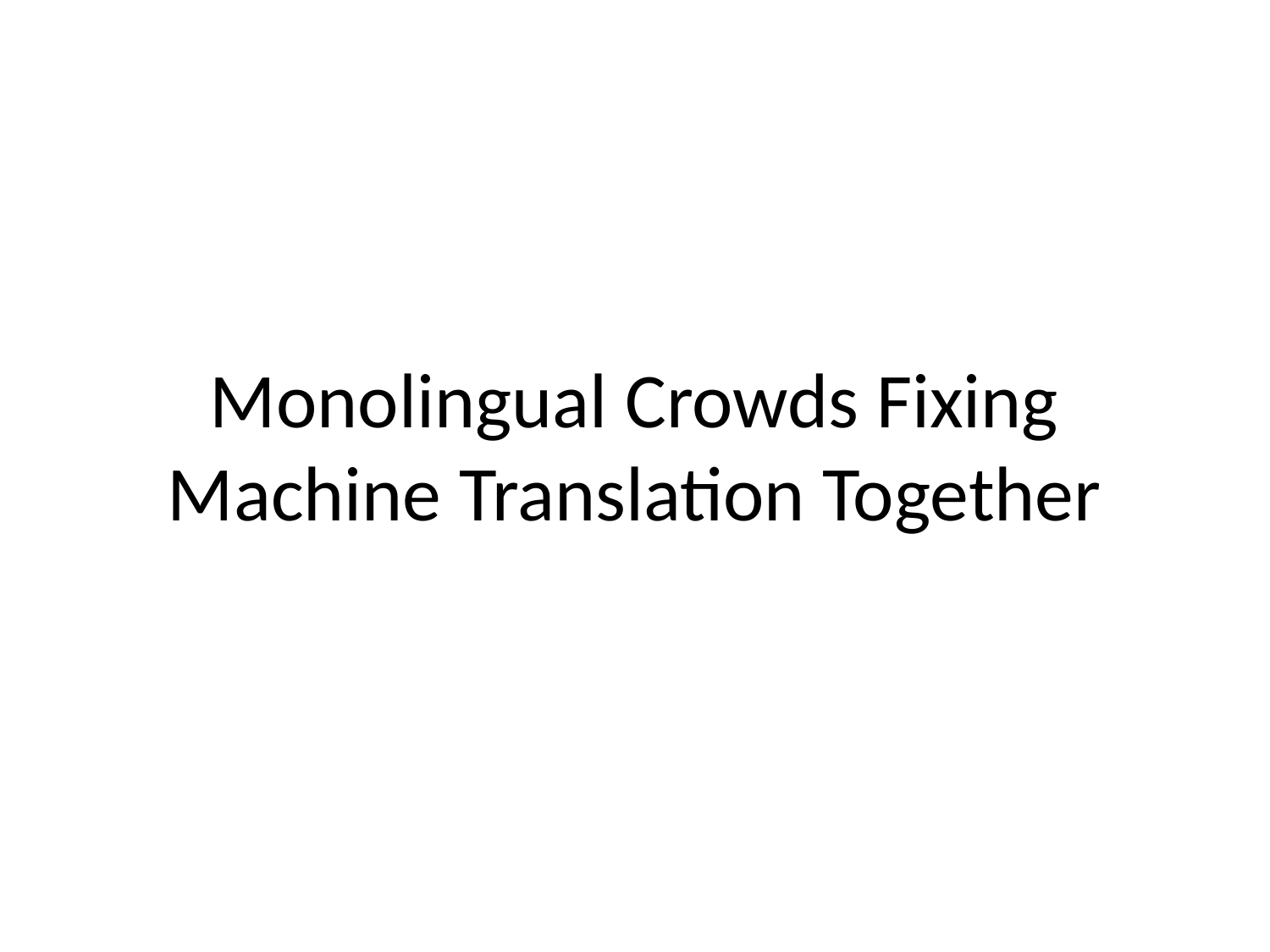

# Monolingual Crowds Fixing Machine Translation Together